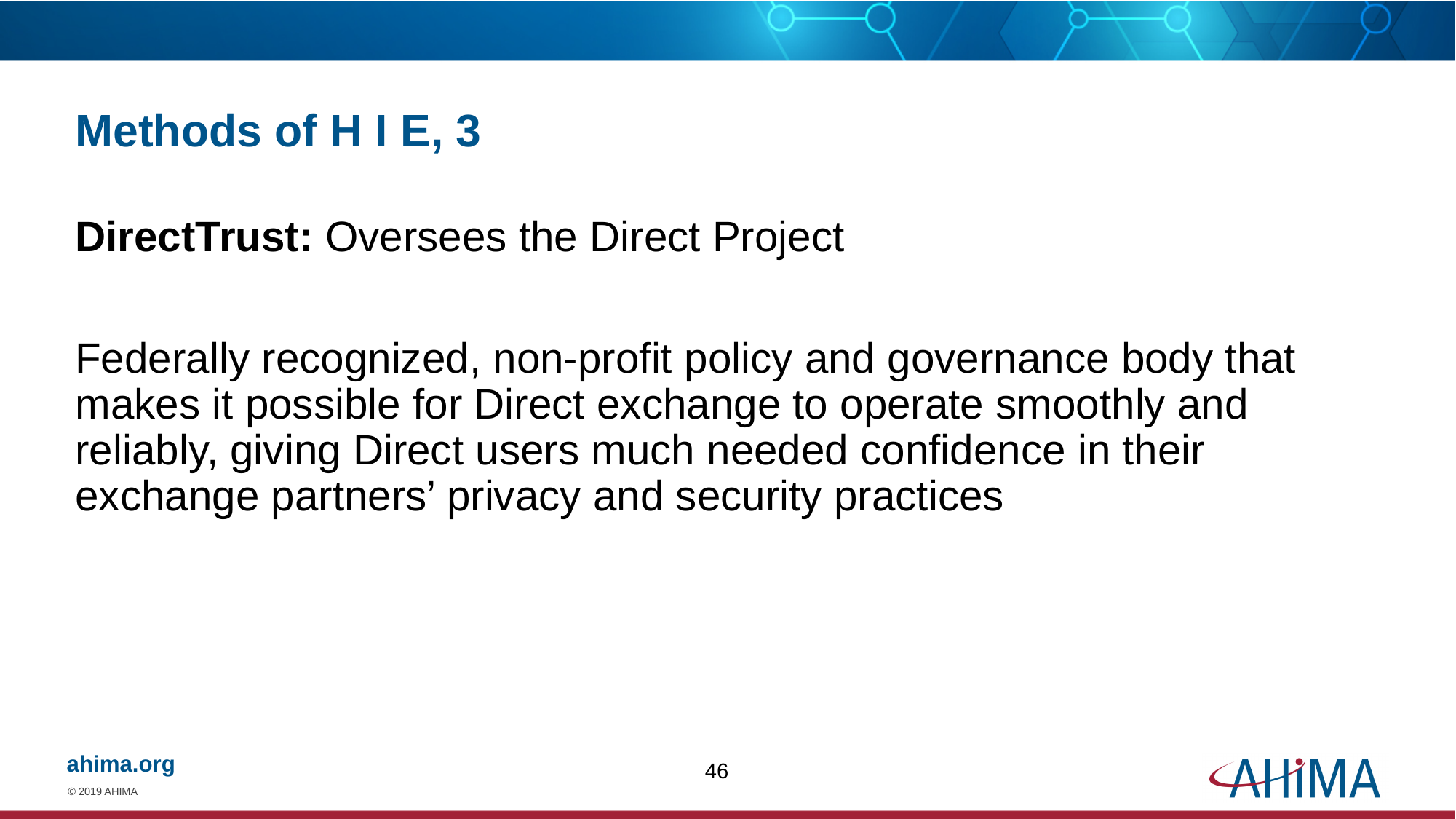

# Methods of H I E, 3
DirectTrust: Oversees the Direct Project

Federally recognized, non-profit policy and governance body that makes it possible for Direct exchange to operate smoothly and reliably, giving Direct users much needed confidence in their exchange partners’ privacy and security practices